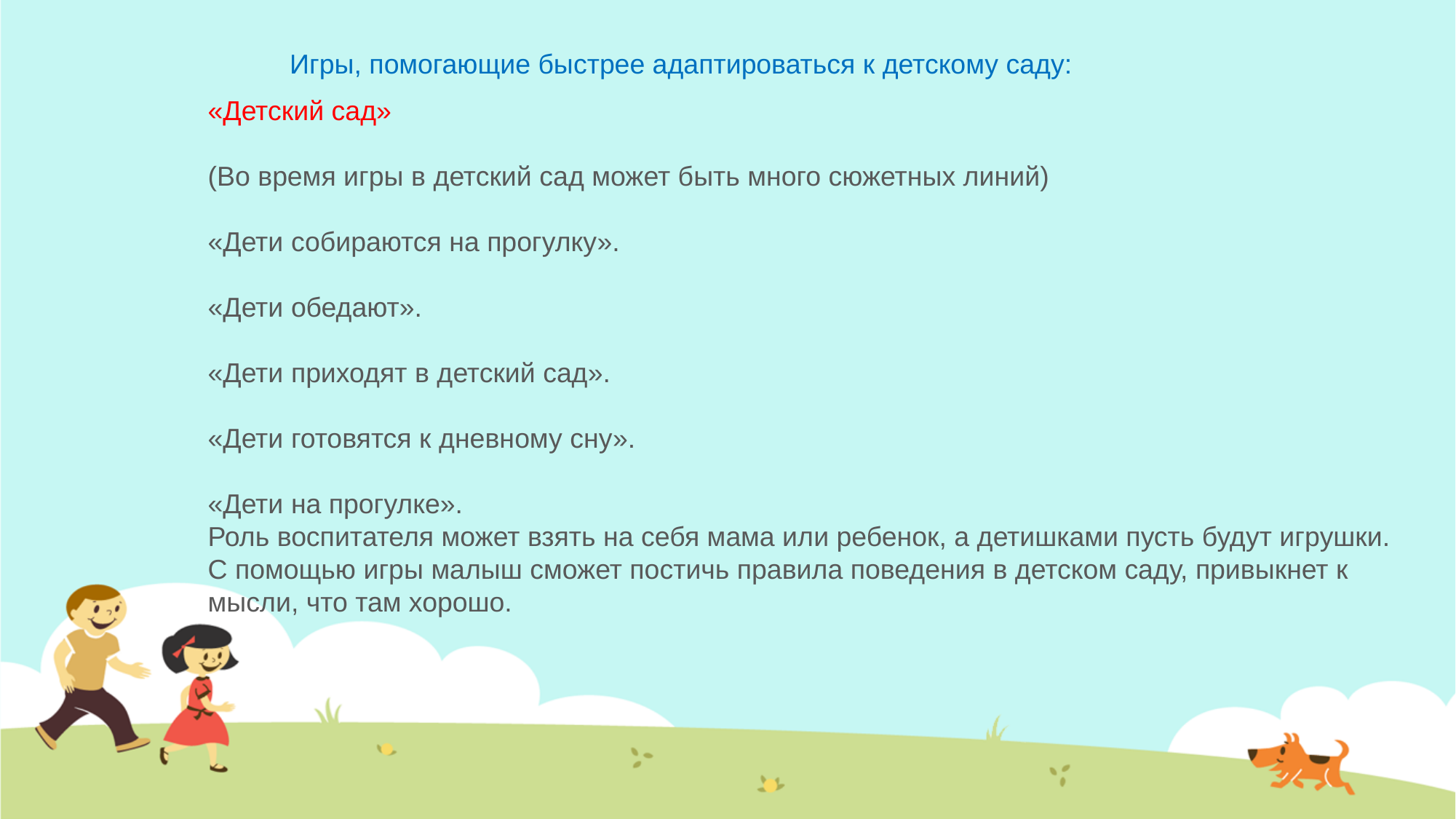

# Игры, помогающие быстрее адаптироваться к детскому саду:
«Детский сад»

(Во время игры в детский сад может быть много сюжетных линий)

«Дети собираются на прогулку».

«Дети обедают».

«Дети приходят в детский сад».

«Дети готовятся к дневному сну».

«Дети на прогулке».
Роль воспитателя может взять на себя мама или ребенок, а детишками пусть будут игрушки. С помощью игры малыш сможет постичь правила поведения в детском саду, привыкнет к мысли, что там хорошо.